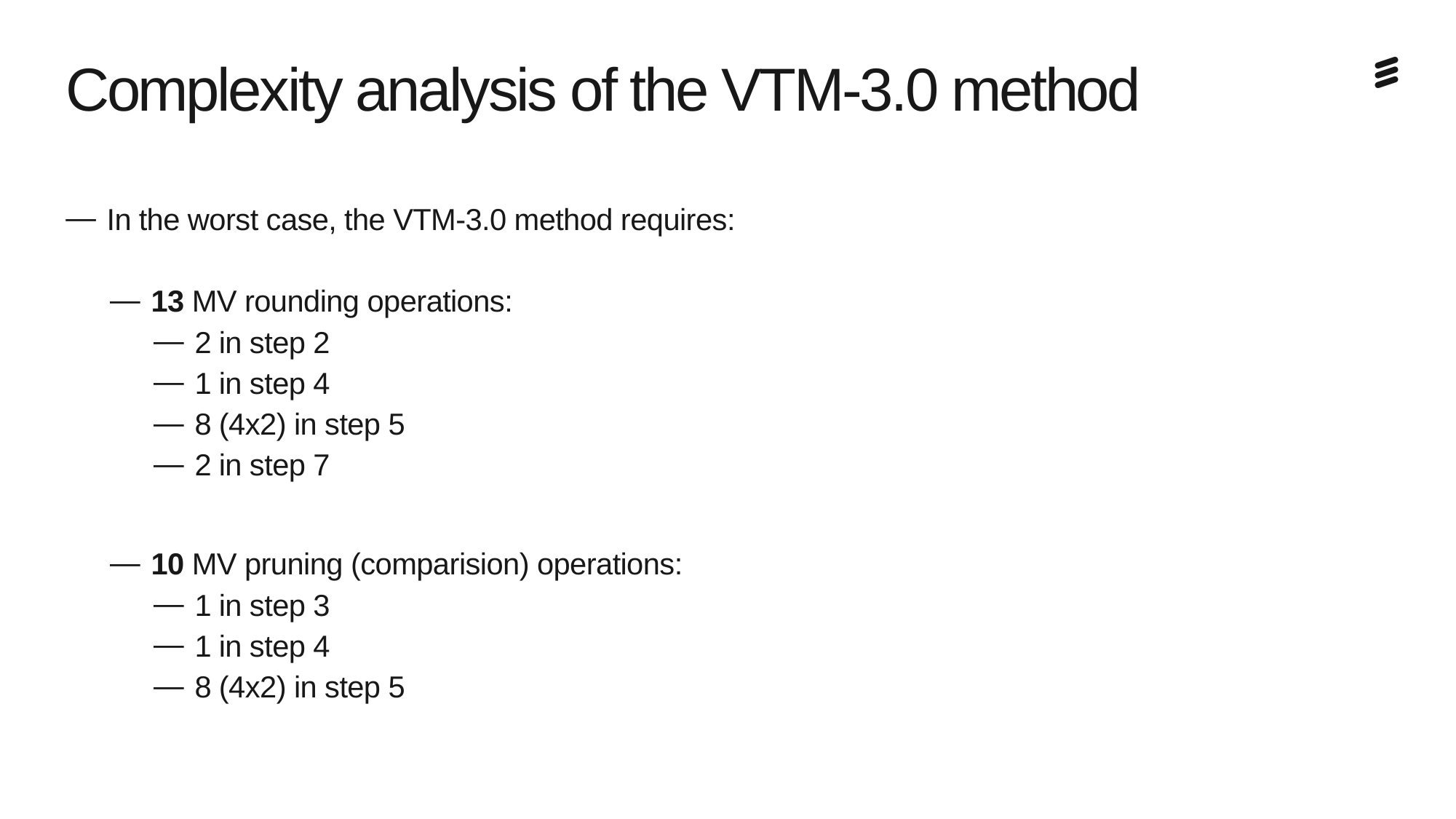

# Complexity analysis of the VTM-3.0 method
In the worst case, the VTM-3.0 method requires:

13 MV rounding operations:
2 in step 2
1 in step 4
8 (4x2) in step 5
2 in step 7

10 MV pruning (comparision) operations:
1 in step 3
1 in step 4
8 (4x2) in step 5